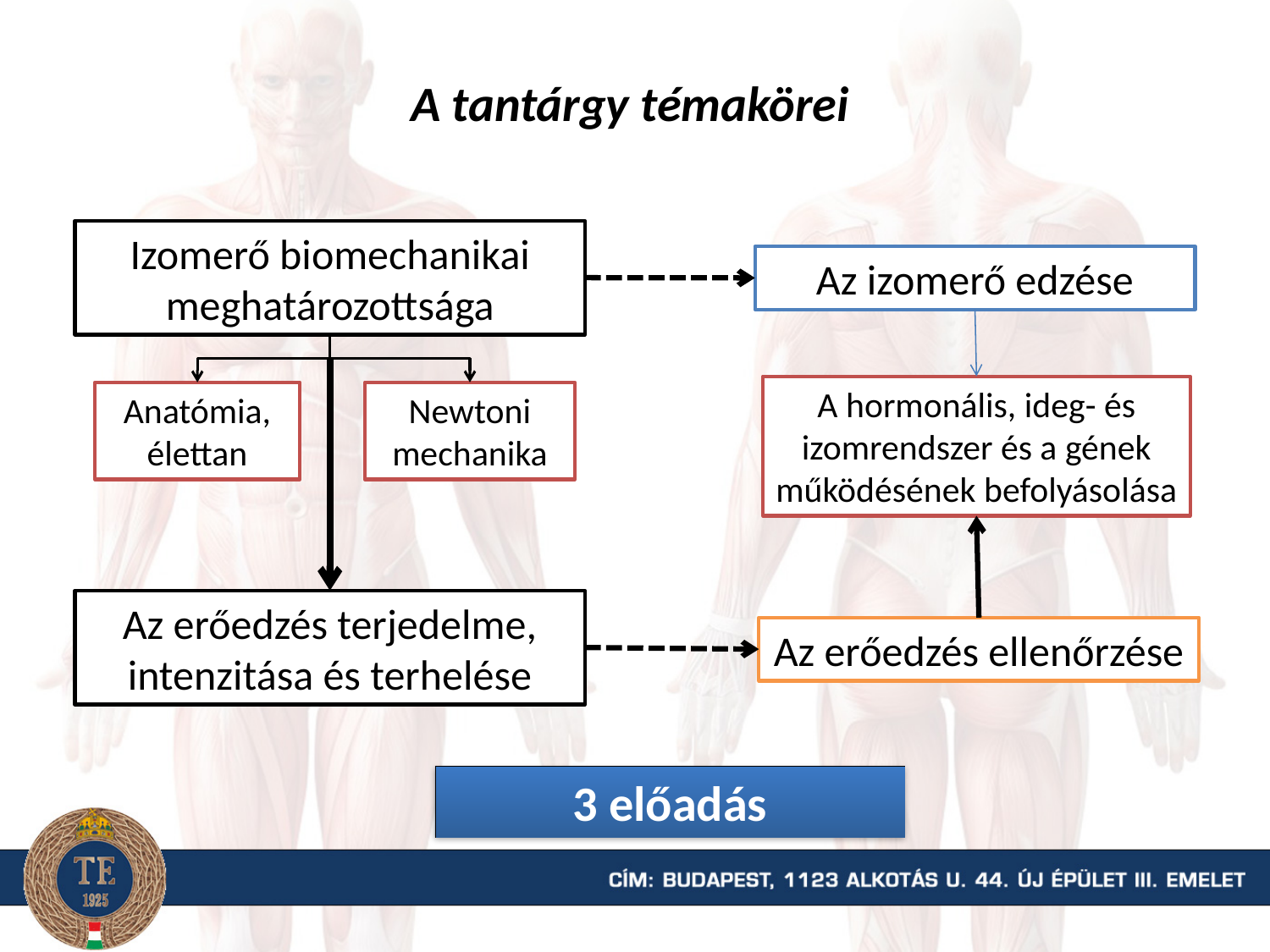

A tantárgy témakörei
Izomerő biomechanikai meghatározottsága
Az izomerő edzése
A hormonális, ideg- és izomrendszer és a gének működésének befolyásolása
Anatómia, élettan
Newtoni mechanika
Az erőedzés terjedelme, intenzitása és terhelése
Az erőedzés ellenőrzése
3 előadás